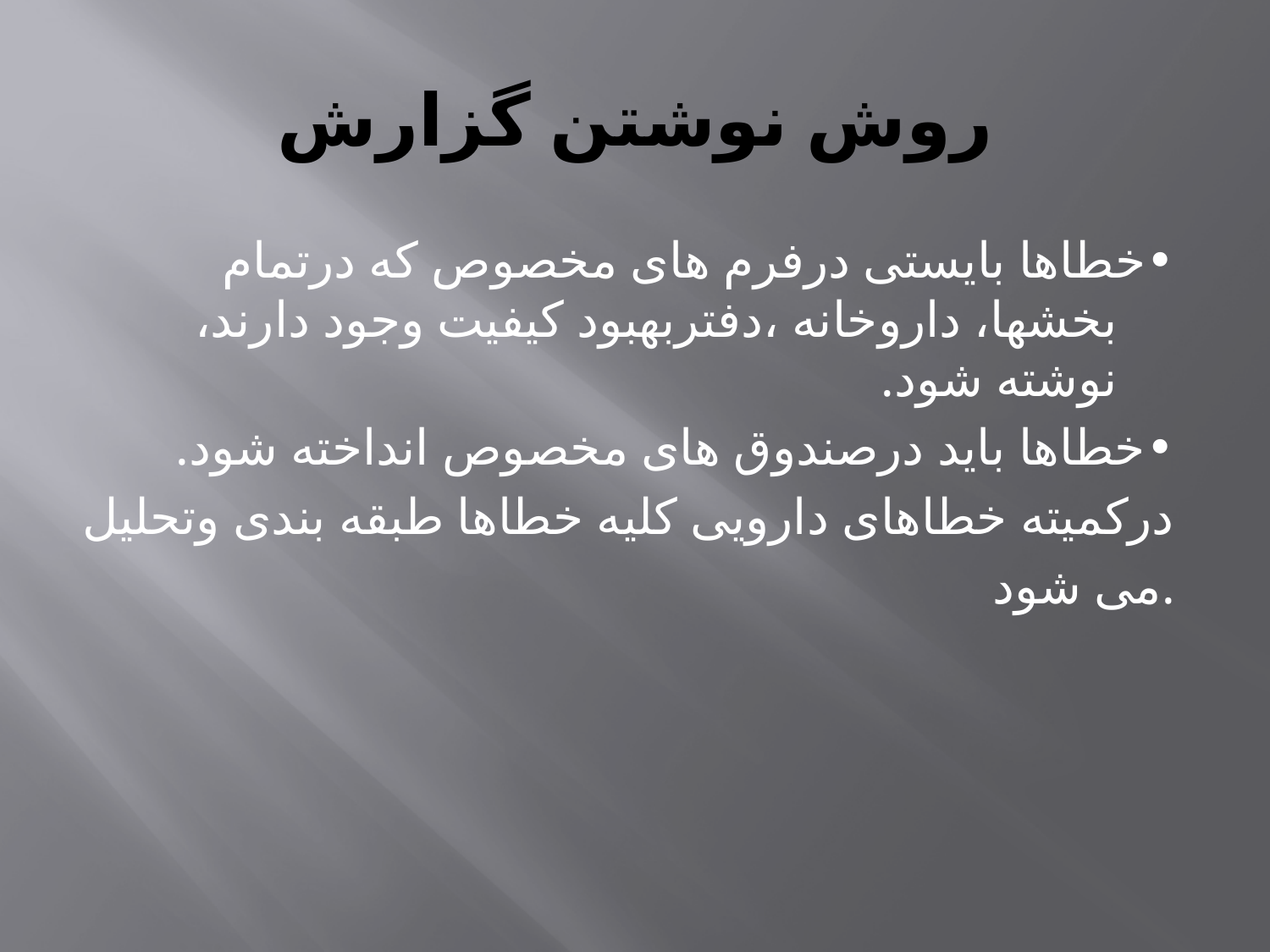

# روش نوشتن گزارش
•	خطاها بایستی درفرم های مخصوص که درتمام بخشها، داروخانه ،دفتربهبود کیفیت وجود دارند، نوشته شود.
•	خطاها باید درصندوق های مخصوص انداخته شود.
	درکمیته خطاهای دارویی کلیه خطاها طبقه بندی وتحلیل
.می شود